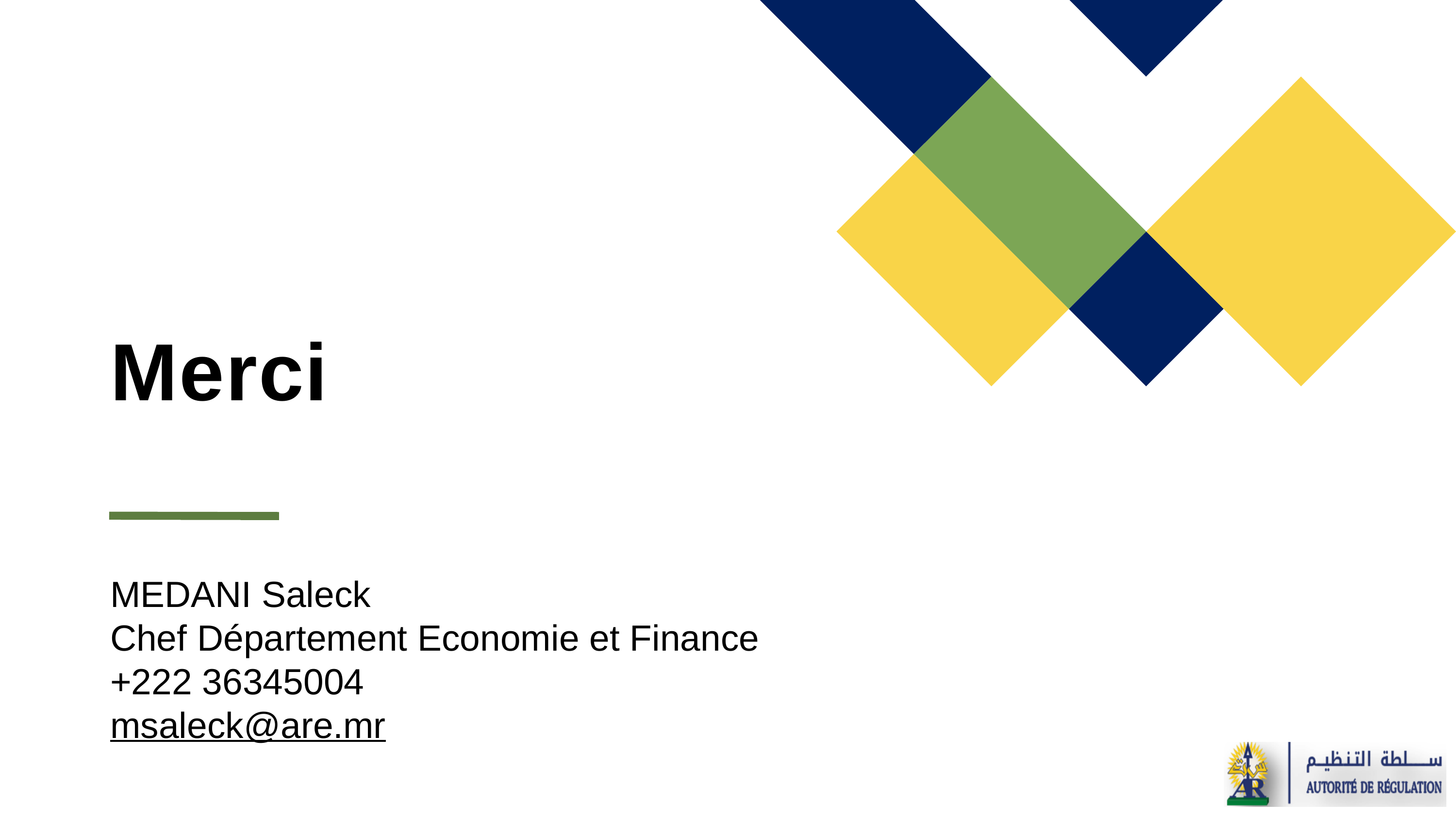

# Merci
MEDANI Saleck
Chef Département Economie et Finance
+222 36345004
msaleck@are.mr